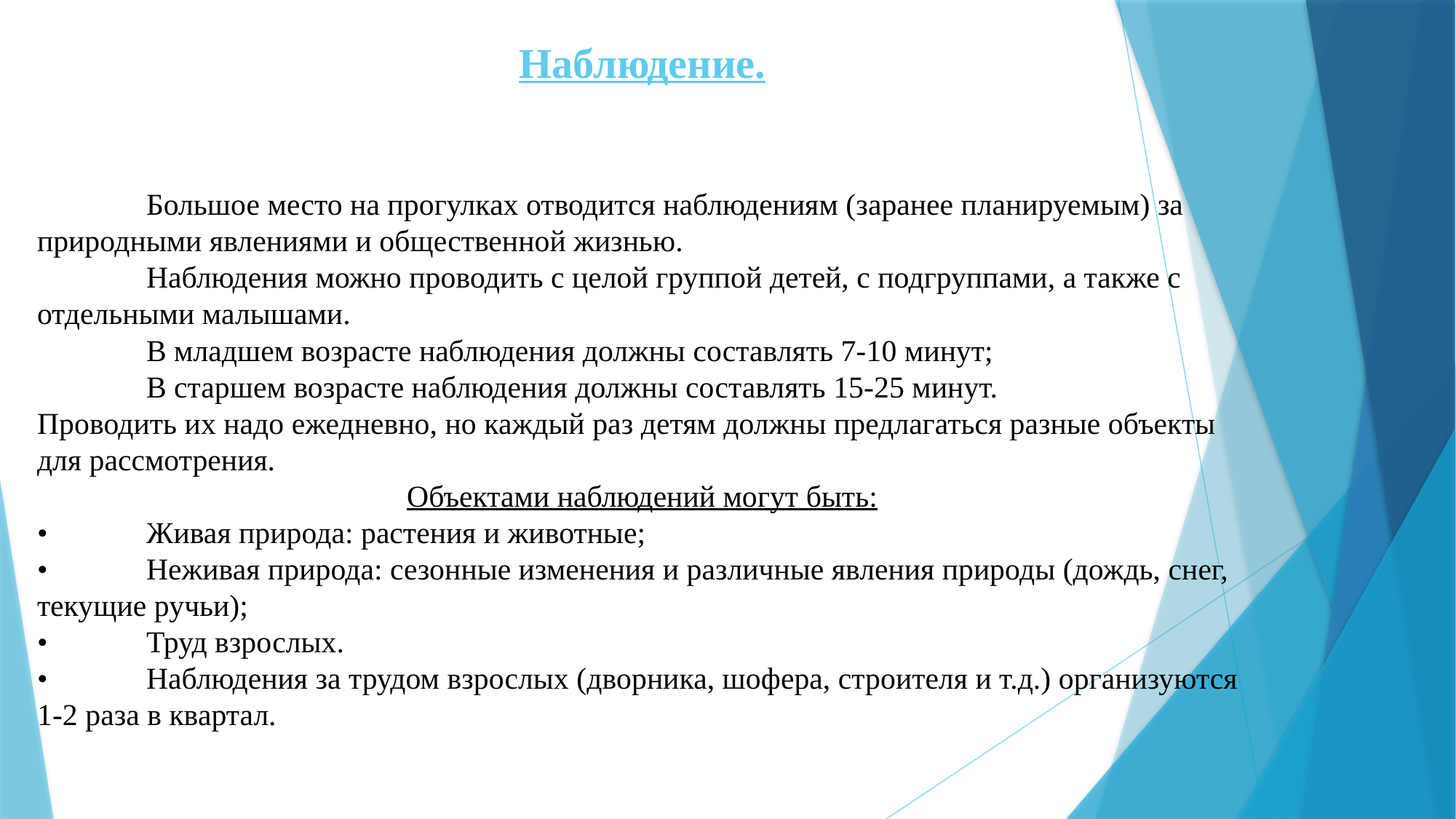

Наблюдение.

	Большое место на прогулках отводится наблюдениям (заранее планируемым) за природными явлениями и общественной жизнью.
	Наблюдения можно проводить с целой группой детей, с подгруппами, а также с отдельными малышами.
	В младшем возрасте наблюдения должны составлять 7-10 минут;
 	В старшем возрасте наблюдения должны составлять 15-25 минут.
Проводить их надо ежедневно, но каждый раз детям должны предлагаться разные объекты для рассмотрения.
Объектами наблюдений могут быть:
•	Живая природа: растения и животные;
•	Неживая природа: сезонные изменения и различные явления природы (дождь, снег, текущие ручьи);
•	Труд взрослых.
•	Наблюдения за трудом взрослых (дворника, шофера, строителя и т.д.) организуются 1-2 раза в квартал.